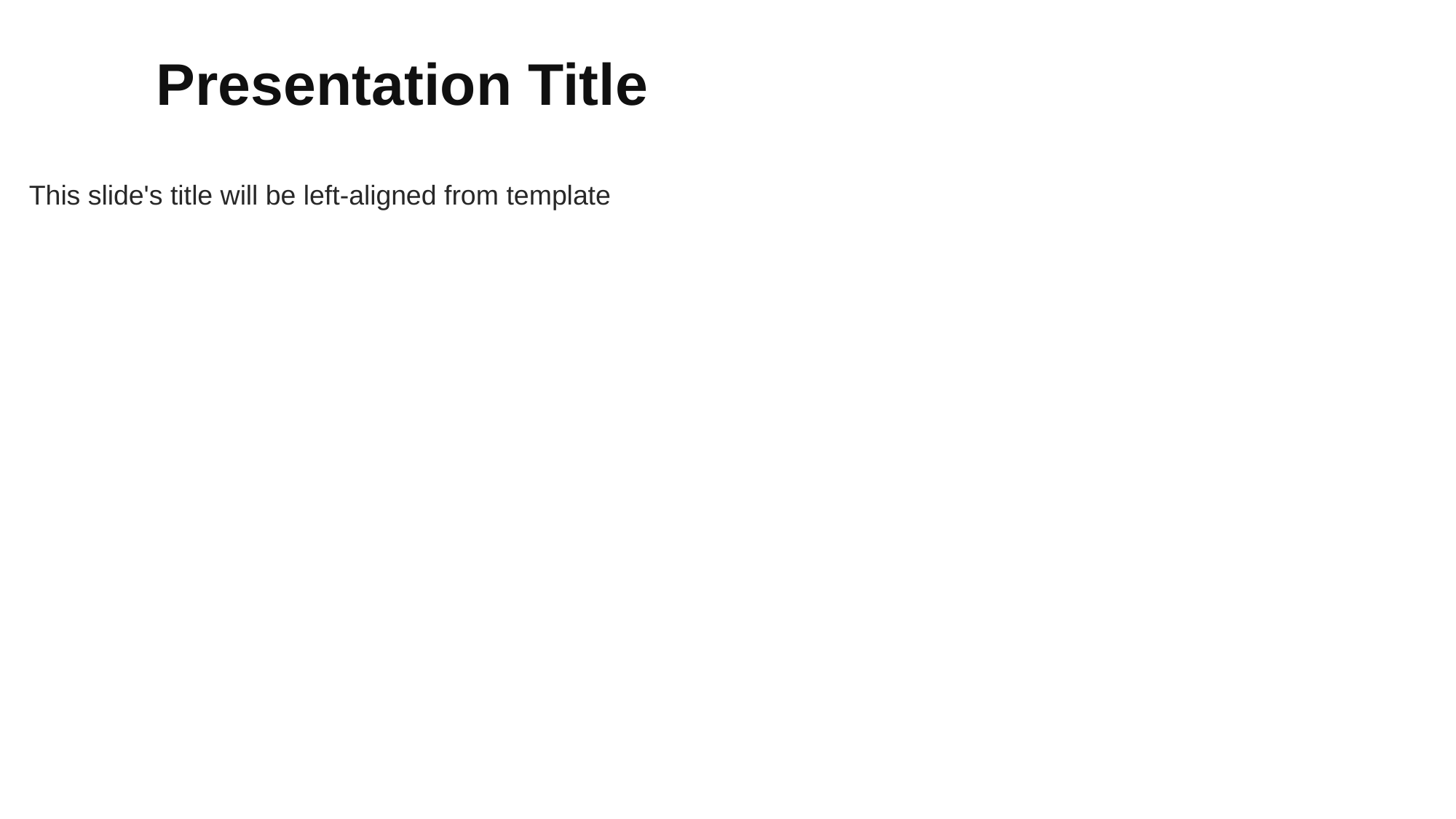

Presentation Title
This slide's title will be left-aligned from template